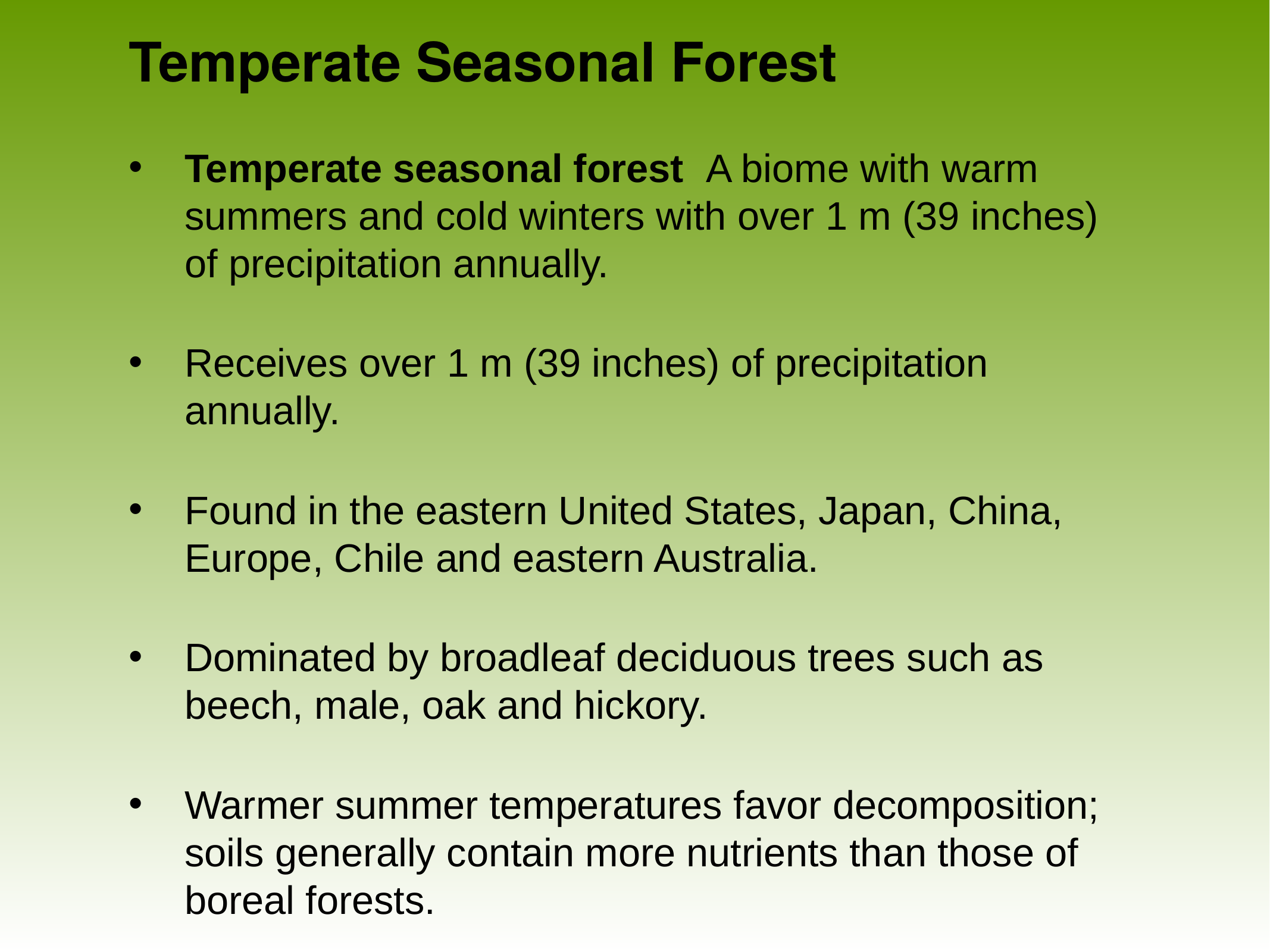

# Temperate Seasonal Forest
Temperate seasonal forest  A biome with warm summers and cold winters with over 1 m (39 inches) of precipitation annually.
Receives over 1 m (39 inches) of precipitation annually.
Found in the eastern United States, Japan, China, Europe, Chile and eastern Australia.
Dominated by broadleaf deciduous trees such as beech, male, oak and hickory.
Warmer summer temperatures favor decomposition; soils generally contain more nutrients than those of boreal forests.